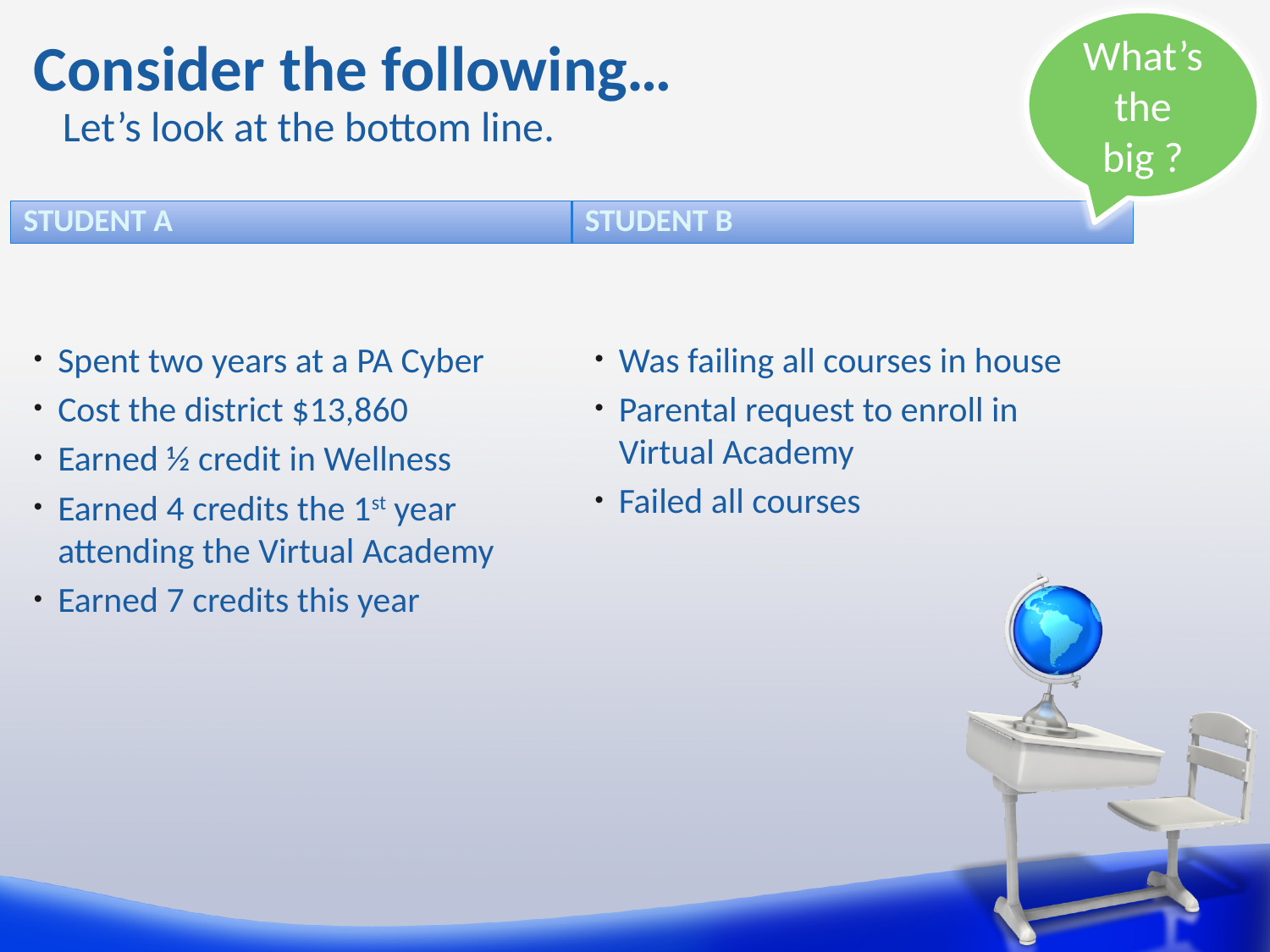

What’s the big ?
# Consider the following…
Let’s look at the bottom line.
Student a
Student b

Spent two years at a PA Cyber
Cost the district $13,860
Earned ½ credit in Wellness
Earned 4 credits the 1st year attending the Virtual Academy
Earned 7 credits this year

Was failing all courses in house
Parental request to enroll in Virtual Academy
Failed all courses